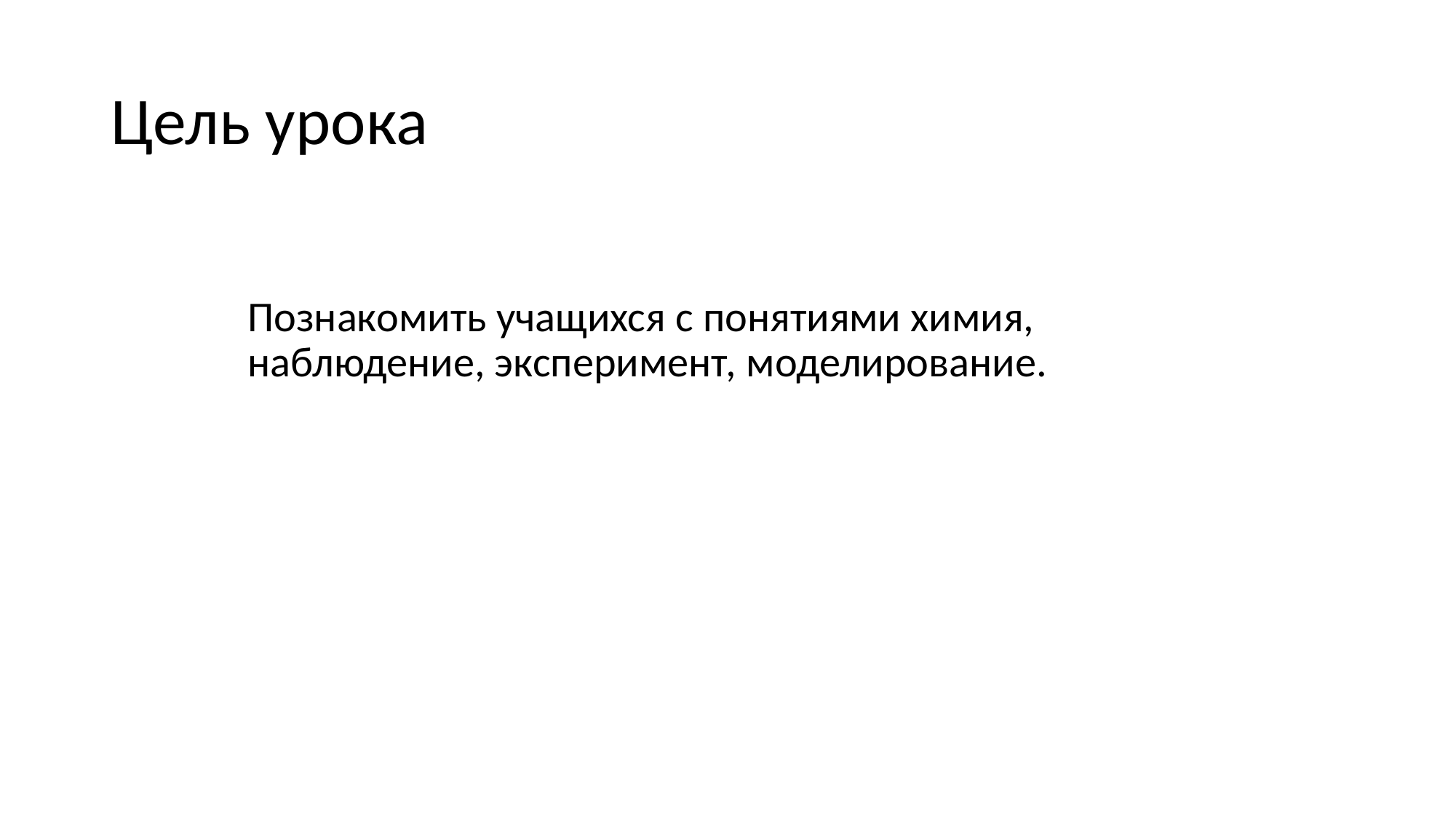

# Цель урока
Познакомить учащихся с понятиями химия, наблюдение, эксперимент, моделирование.